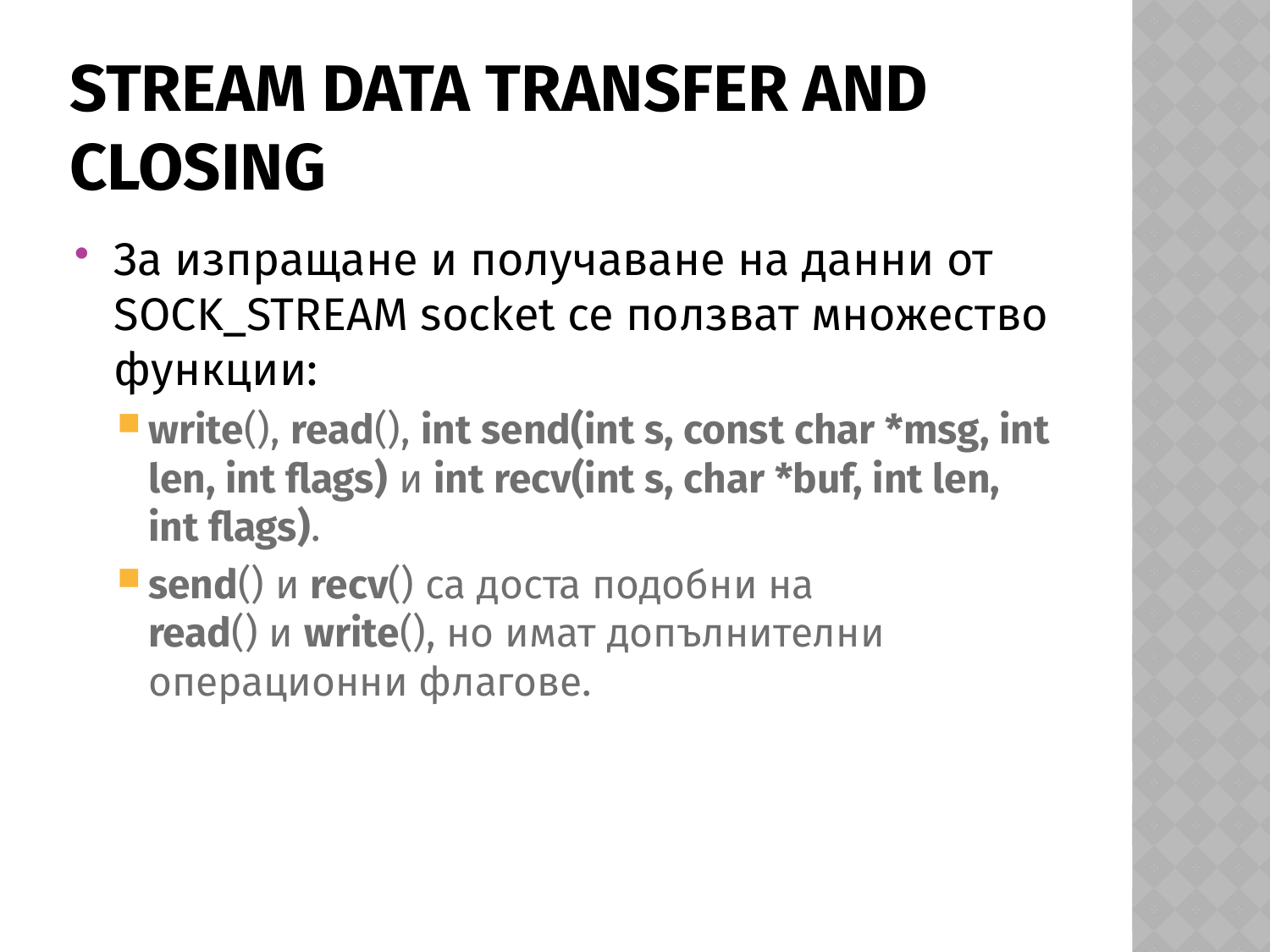

# Stream Data Transfer and Closing
За изпращане и получаване на данни от SOCK_STREAM socket се ползват множество функции:
write(), read(), int send(int s, const char *msg, int len, int flags) и int recv(int s, char *buf, int len, int flags).
send() и recv() са доста подобни на read() и write(), но имат допълнителни операционни флагове.